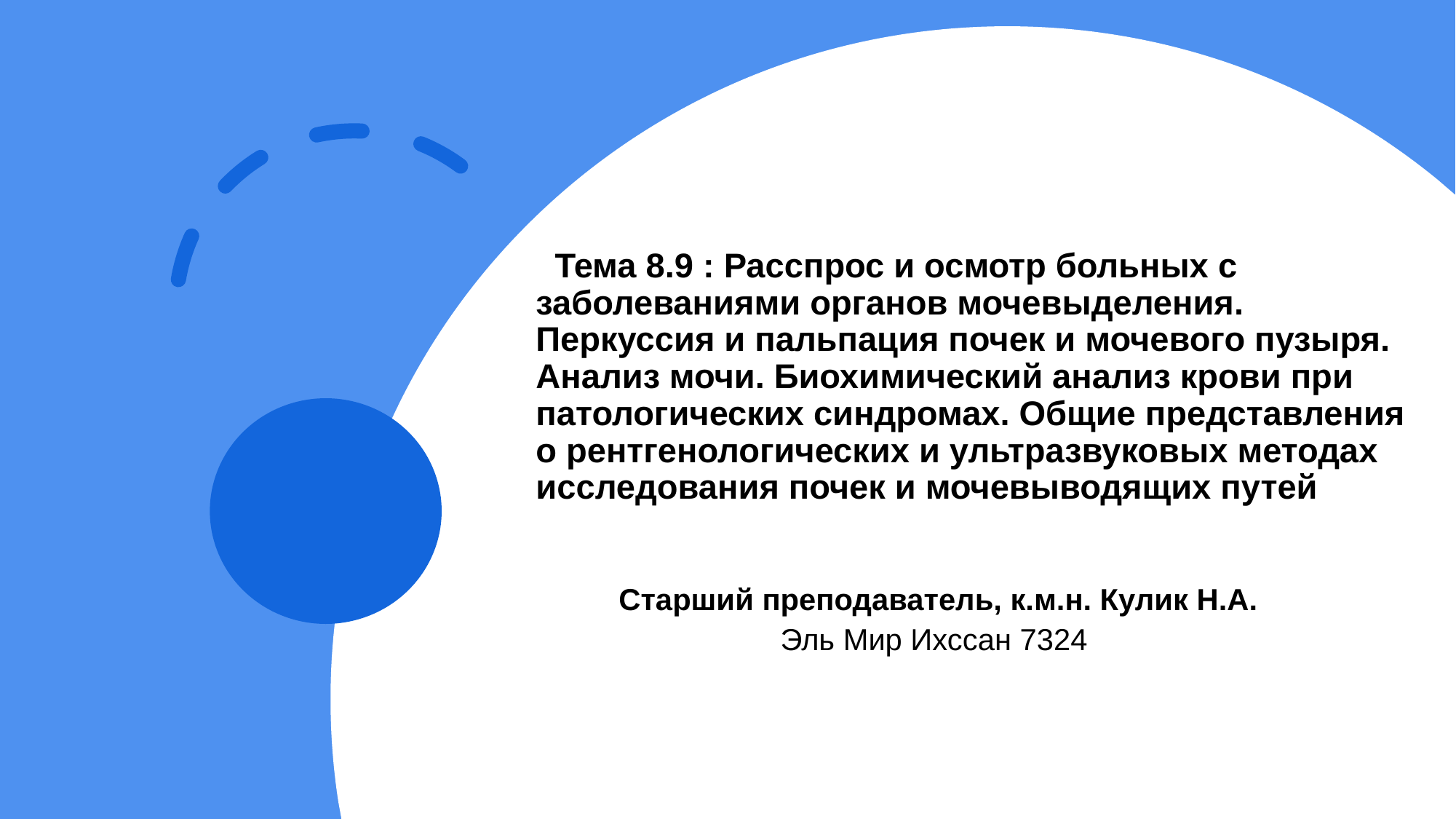

# Тема 8.9 : Расспрос и осмотр больных с заболеваниями органов мочевыделения. Перкуссия и пальпация почек и мочевого пузыря.
Анализ мочи. Биохимический анализ крови при патологических синдромах. Общие представления о рентгенологических и ультразвуковых методах исследования почек и мочевыводящих путей

Старший преподаватель, к.м.н. Кулик Н.А.
Эль Мир Ихссан 7324